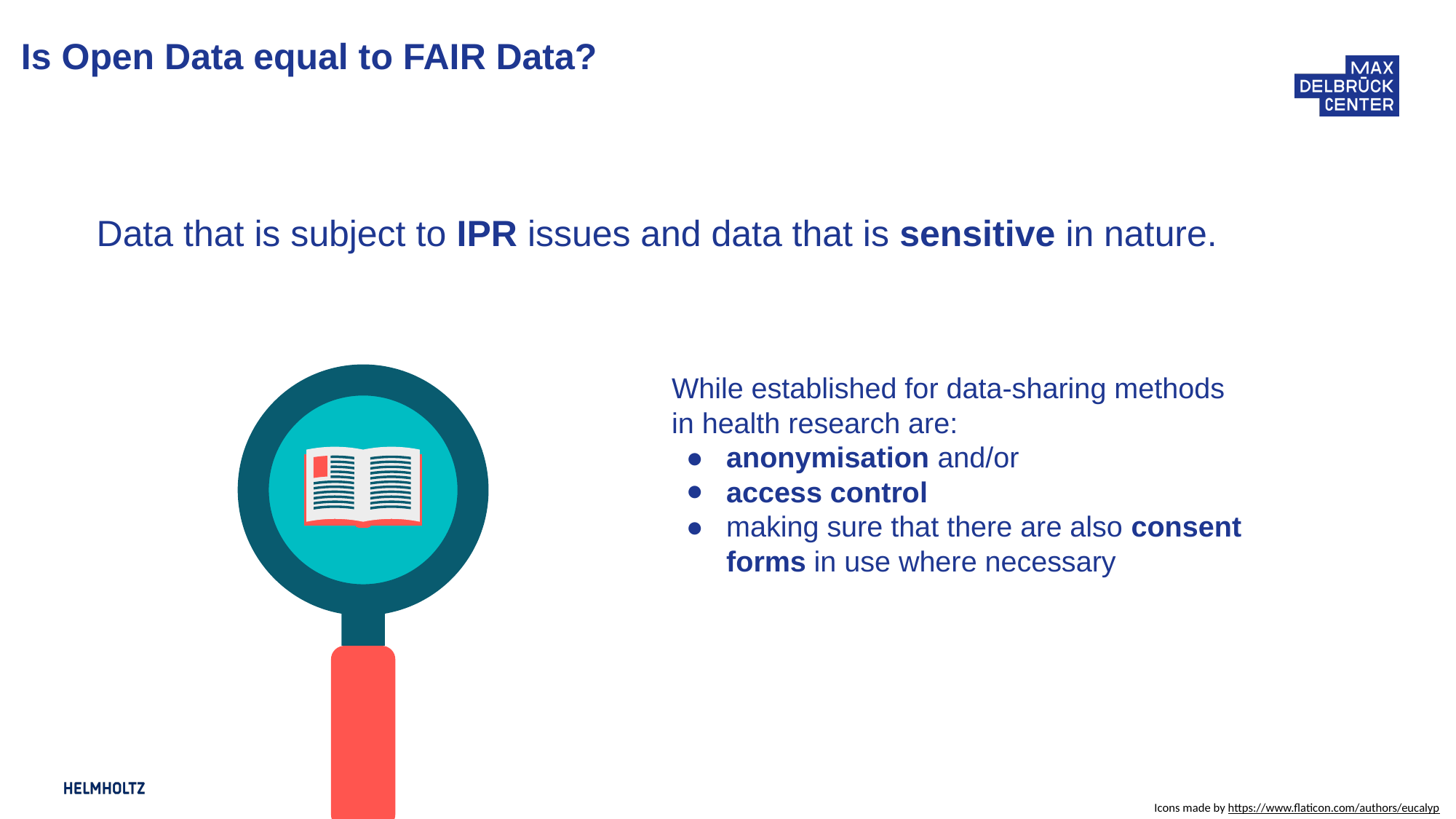

Is Open Data equal to FAIR Data?
Data that is subject to IPR issues and data that is sensitive in nature.

While established for data-sharing methods in health research are:
anonymisation and/or
access control
making sure that there are also consent forms in use where necessary

Icons made by https://www.flaticon.com/authors/eucalyp